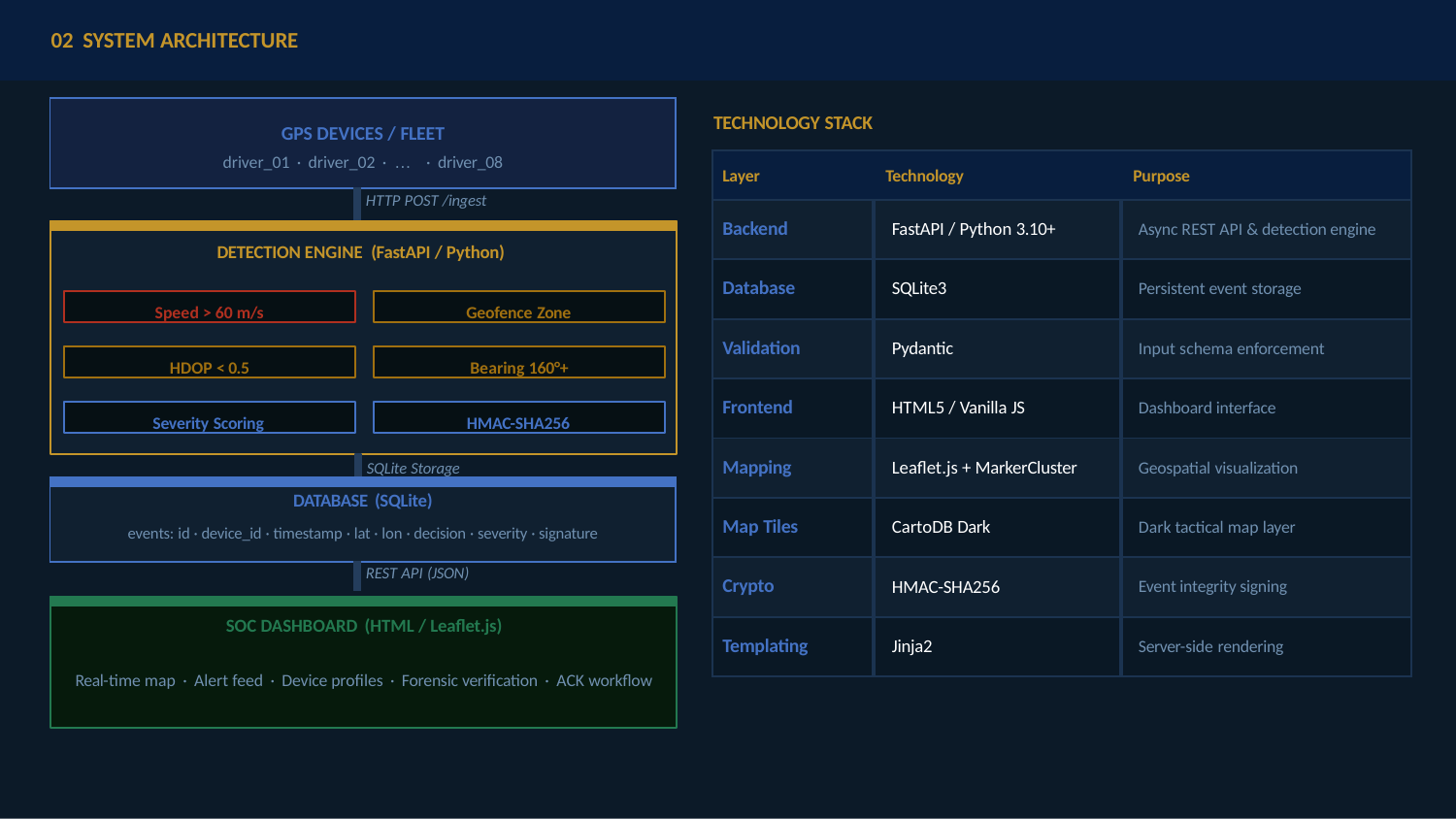

02 SYSTEM ARCHITECTURE
| GPS DEVICES / FLEET driver\_01 · driver\_02 · … · driver\_08 |  |
| --- | --- |
|  | HTTP POST /ingest |
TECHNOLOGY STACK
| Layer Technology Purpose |  |  |
| --- | --- | --- |
| Backend | FastAPI / Python 3.10+ | Async REST API & detection engine |
| Database | SQLite3 | Persistent event storage |
| Validation | Pydantic | Input schema enforcement |
| Frontend | HTML5 / Vanilla JS | Dashboard interface |
| Mapping | Leaflet.js + MarkerCluster | Geospatial visualization |
| Map Tiles | CartoDB Dark | Dark tactical map layer |
| Crypto | HMAC-SHA256 | Event integrity signing |
| Templating | Jinja2 | Server-side rendering |

DETECTION ENGINE (FastAPI / Python)
Speed > 60 m/s
Geofence Zone
HDOP < 0.5
Bearing 160°+
Severity Scoring
HMAC-SHA256

SQLite Storage
| DATABASE (SQLite) events: id · device\_id · timestamp · lat · lon · decision · severity · signature |  |
| --- | --- |
|  | REST API (JSON) |

SOC DASHBOARD (HTML / Leaflet.js)

Real-time map · Alert feed · Device profiles · Forensic verification · ACK workflow